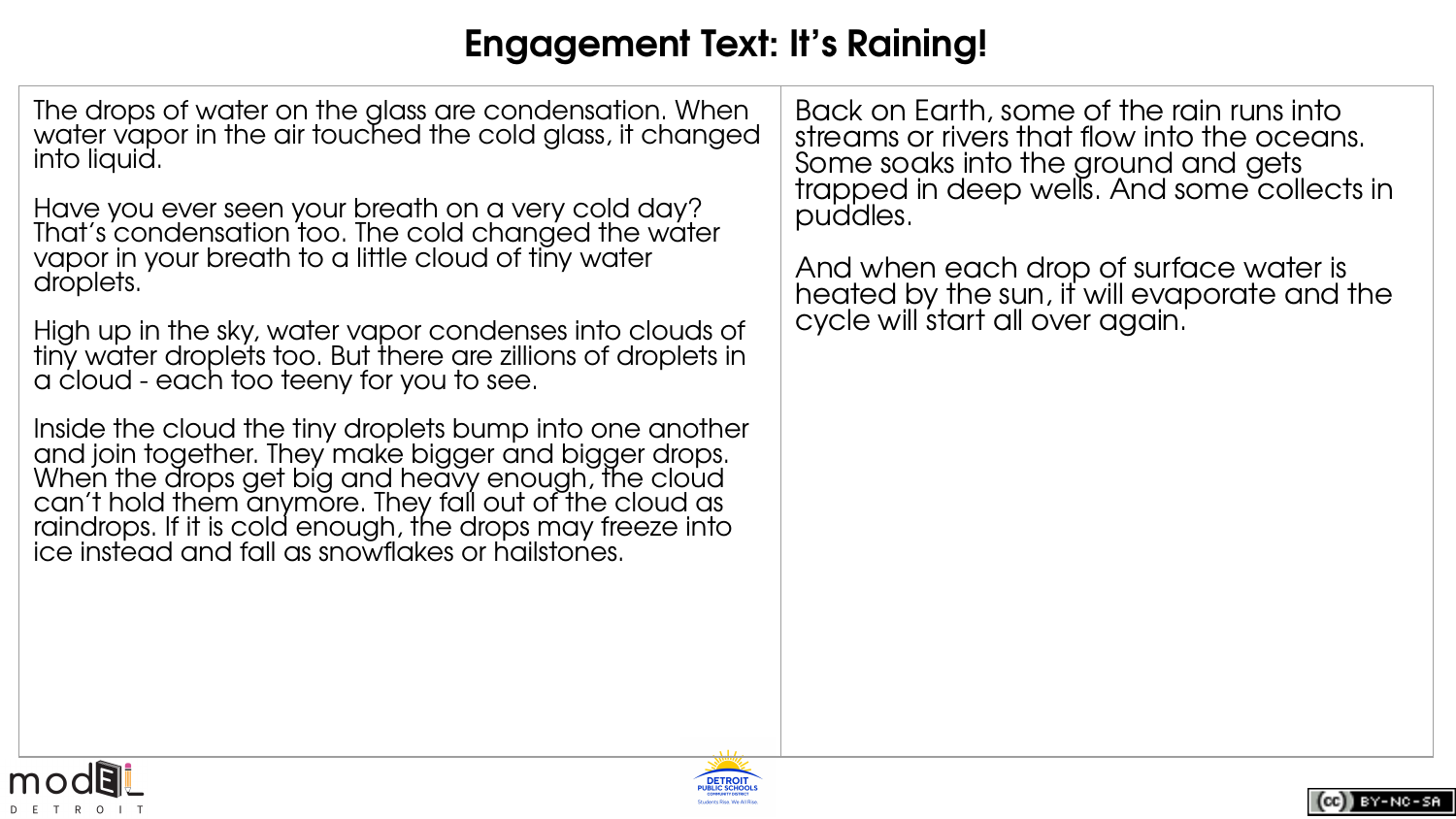

Engagement Text: It’s Raining!
| The drops of water on the glass are condensation. When water vapor in the air touched the cold glass, it changed into liquid. Have you ever seen your breath on a very cold day? That’s condensation too. The cold changed the water vapor in your breath to a little cloud of tiny water droplets. High up in the sky, water vapor condenses into clouds of tiny water droplets too. But there are zillions of droplets in a cloud - each too teeny for you to see. Inside the cloud the tiny droplets bump into one another and join together. They make bigger and bigger drops. When the drops get big and heavy enough, the cloud can’t hold them anymore. They fall out of the cloud as raindrops. If it is cold enough, the drops may freeze into ice instead and fall as snowflakes or hailstones. | Back on Earth, some of the rain runs into streams or rivers that flow into the oceans. Some soaks into the ground and gets trapped in deep wells. And some collects in puddles. And when each drop of surface water is heated by the sun, it will evaporate and the cycle will start all over again. |
| --- | --- |